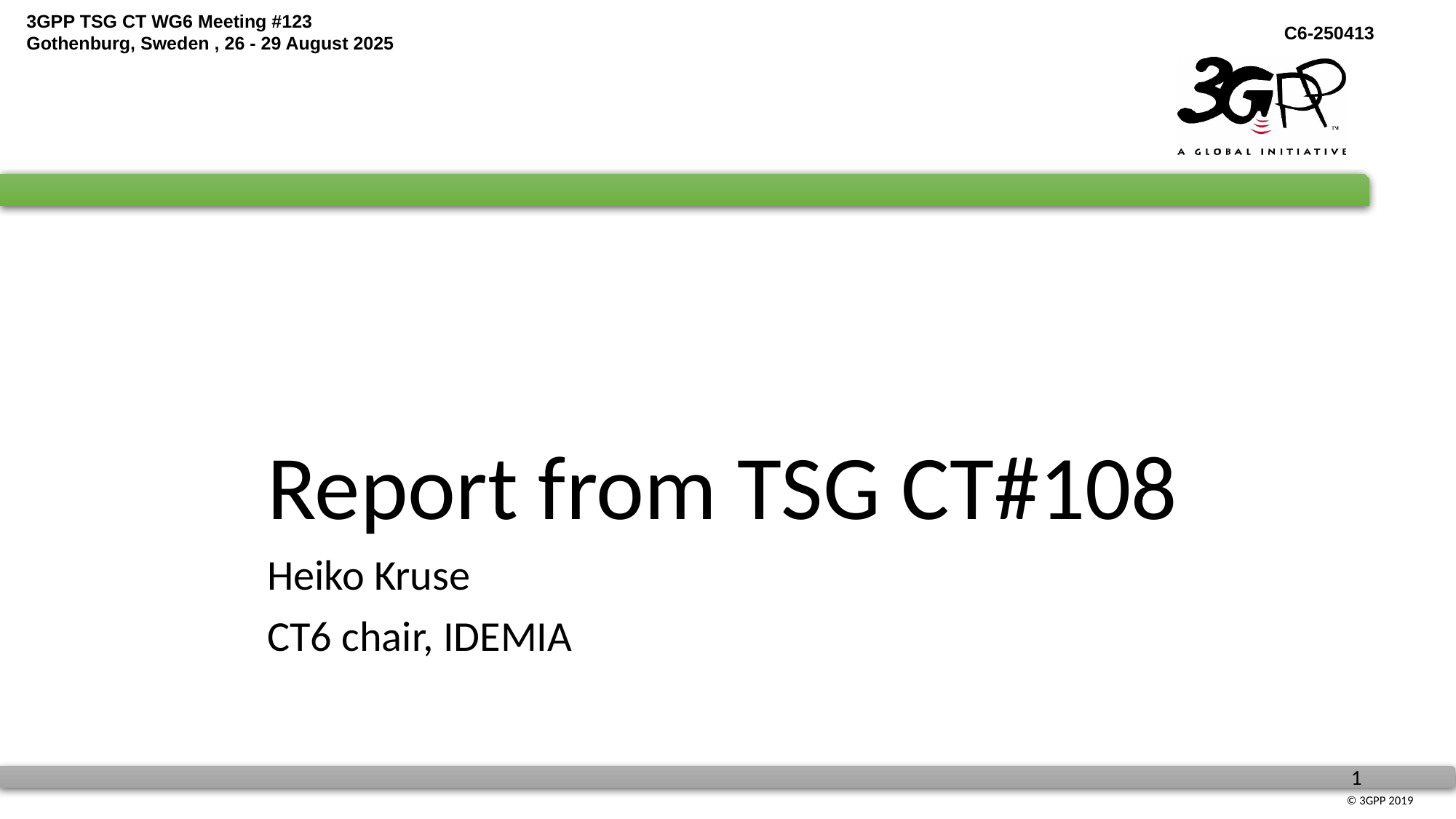

# Report from TSG CT#108
Heiko Kruse
CT6 chair, IDEMIA